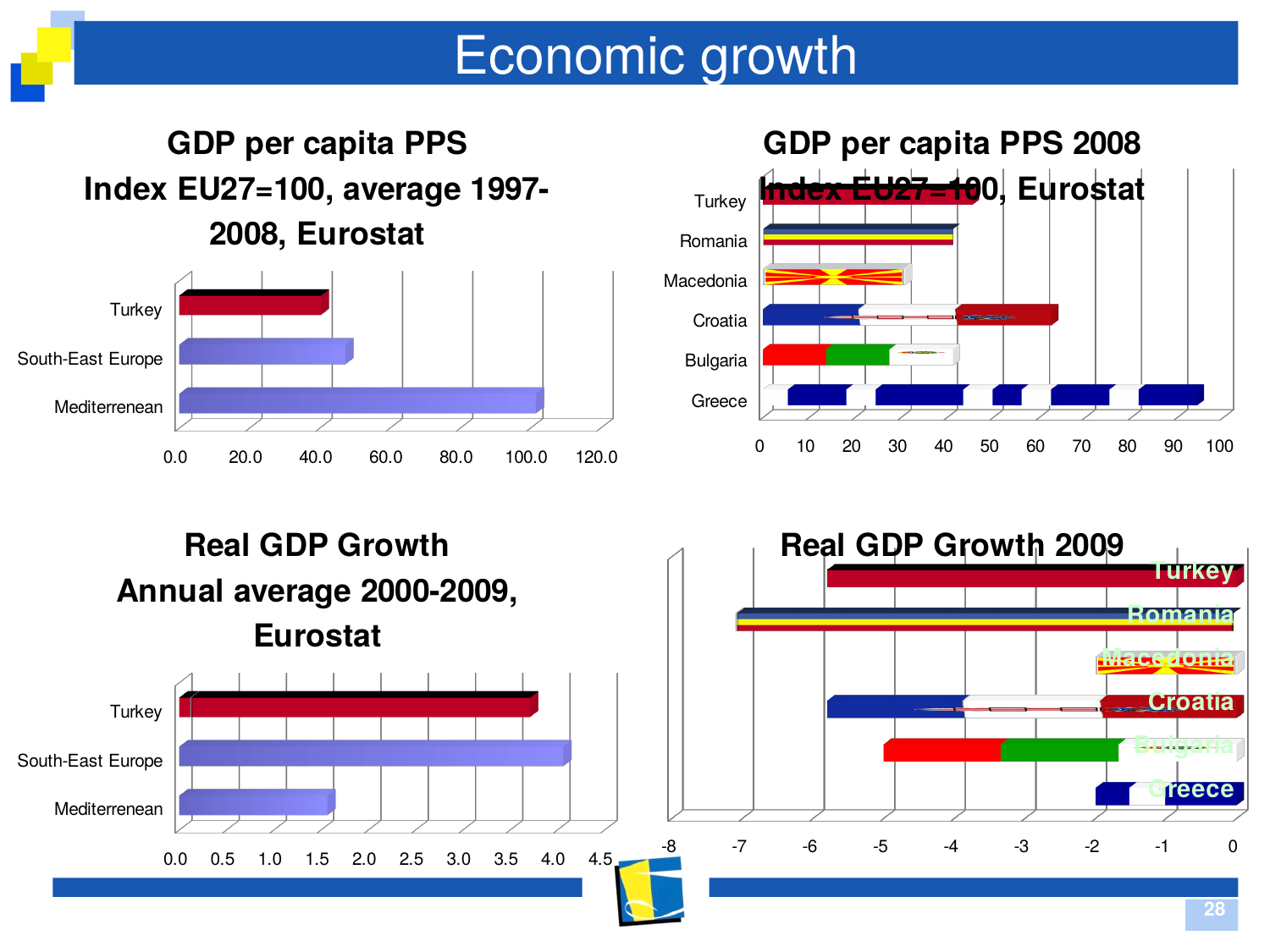

# Economic growth

[unsupported chart]

[unsupported chart]

[unsupported chart]

[unsupported chart]

28